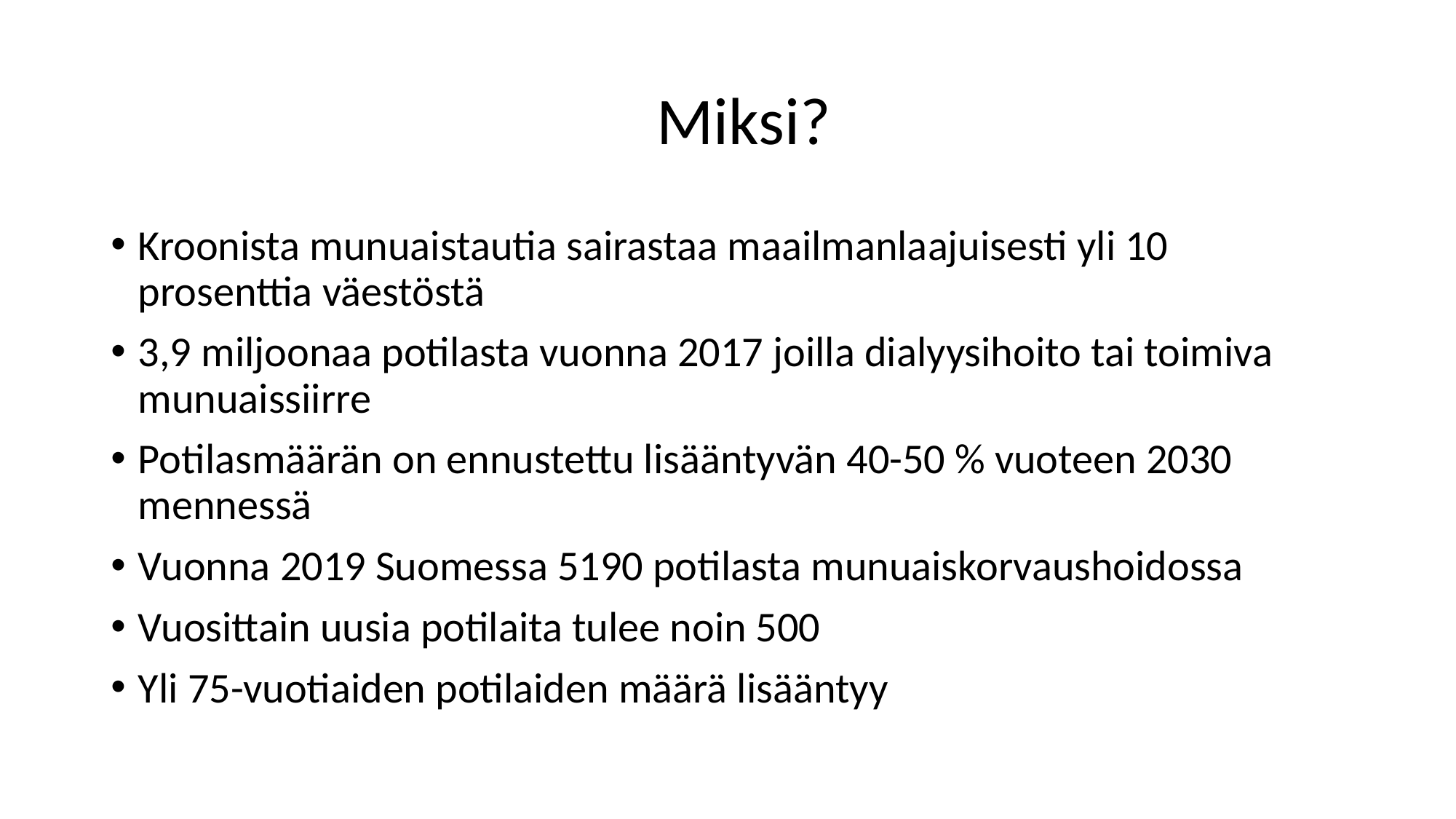

# Miksi?
Kroonista munuaistautia sairastaa maailmanlaajuisesti yli 10 prosenttia väestöstä
3,9 miljoonaa potilasta vuonna 2017 joilla dialyysihoito tai toimiva munuaissiirre
Potilasmäärän on ennustettu lisääntyvän 40-50 % vuoteen 2030 mennessä
Vuonna 2019 Suomessa 5190 potilasta munuaiskorvaushoidossa
Vuosittain uusia potilaita tulee noin 500
Yli 75-vuotiaiden potilaiden määrä lisääntyy